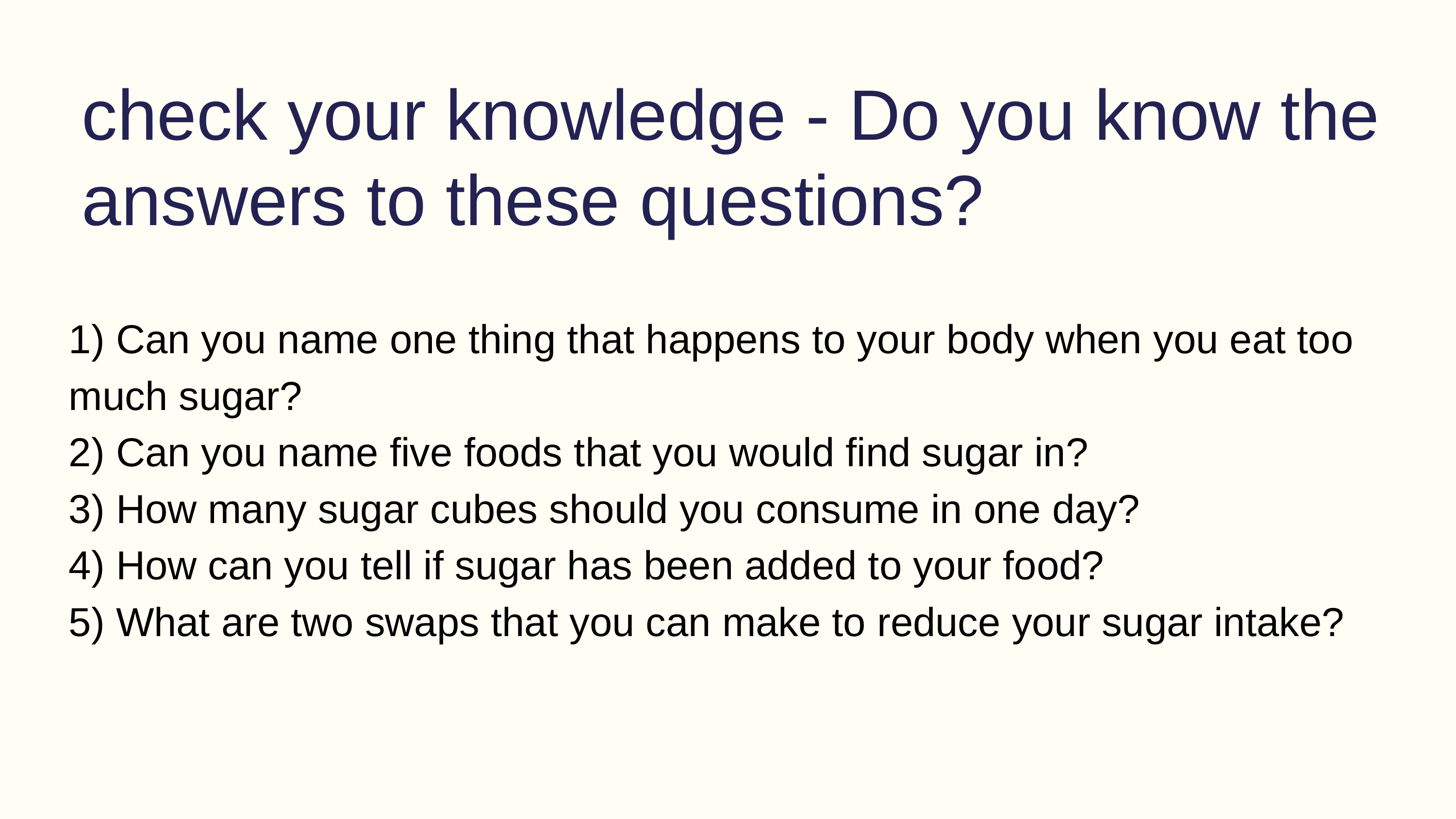

check your knowledge - Do you know the answers to these questions?
1) Can you name one thing that happens to your body when you eat too much sugar?
2) Can you name five foods that you would find sugar in?
3) How many sugar cubes should you consume in one day?
4) How can you tell if sugar has been added to your food?
5) What are two swaps that you can make to reduce your sugar intake?